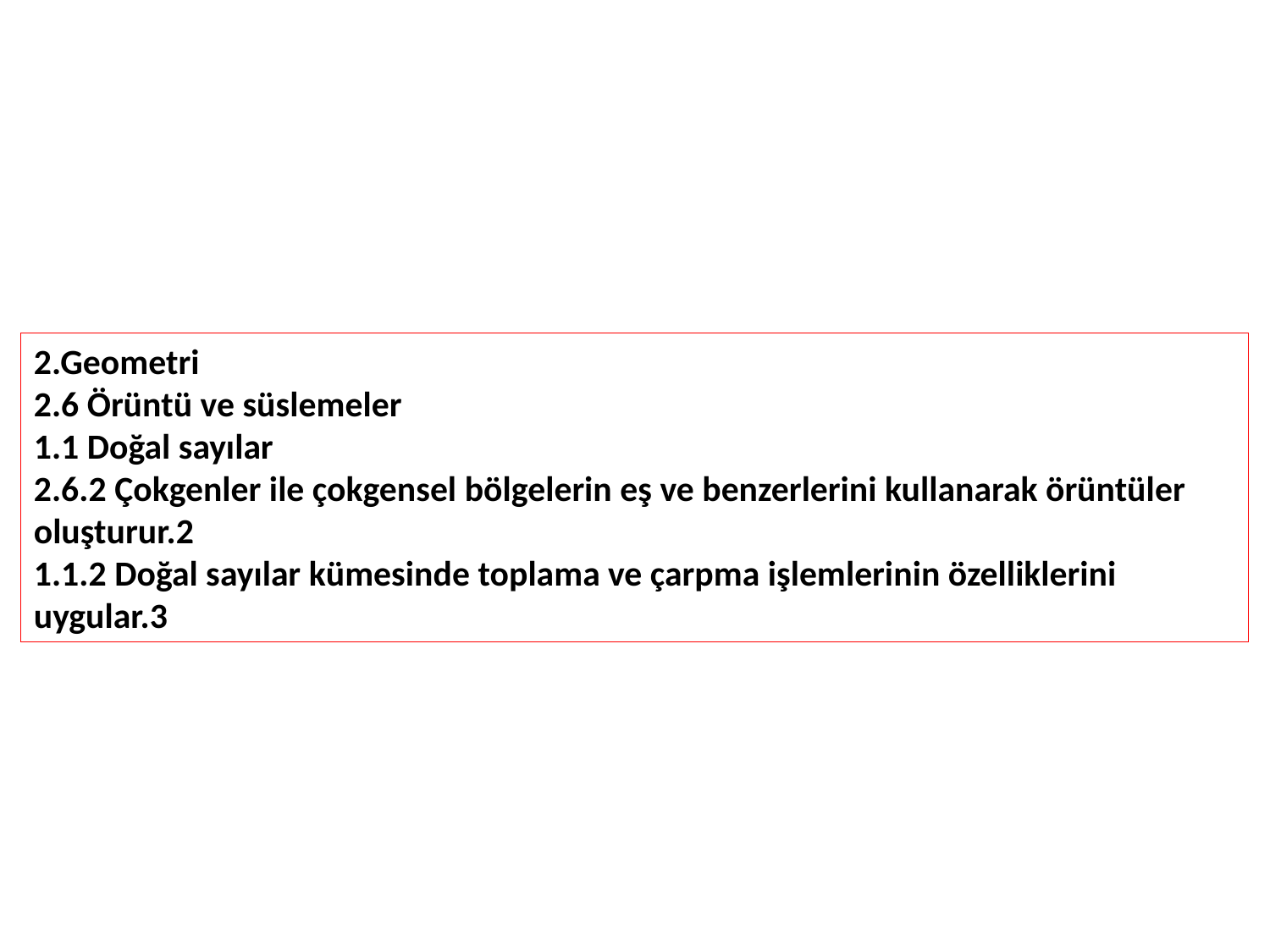

2.Geometri
2.6 Örüntü ve süslemeler
1.1 Doğal sayılar
2.6.2 Çokgenler ile çokgensel bölgelerin eş ve benzerlerini kullanarak örüntüler oluşturur.2
1.1.2 Doğal sayılar kümesinde toplama ve çarpma işlemlerinin özelliklerini uygular.3